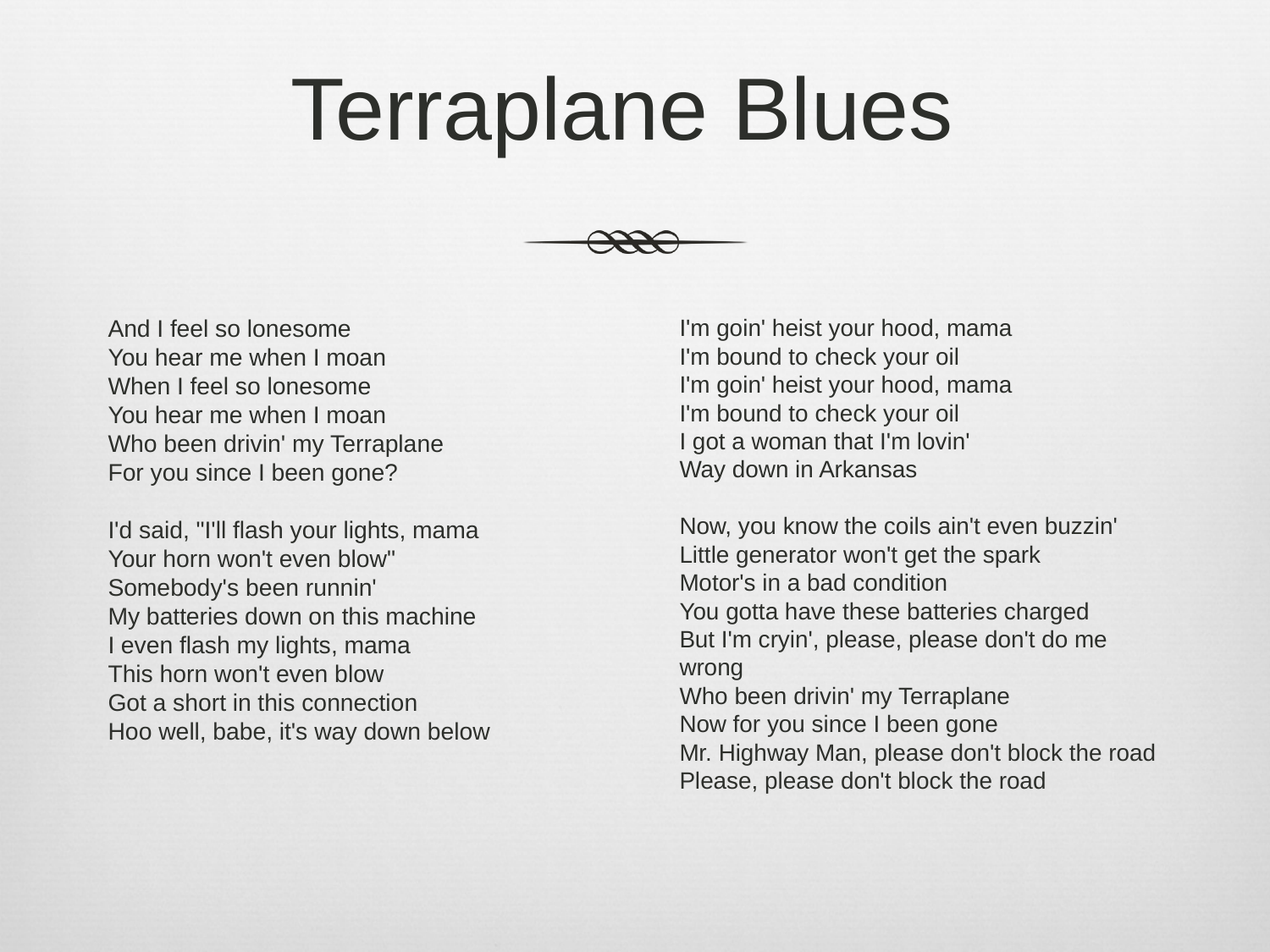

# Terraplane Blues
And I feel so lonesome
You hear me when I moan
When I feel so lonesome
You hear me when I moan
Who been drivin' my Terraplane
For you since I been gone?
I'd said, "I'll flash your lights, mama
Your horn won't even blow"
Somebody's been runnin'
My batteries down on this machine
I even flash my lights, mama
This horn won't even blow
Got a short in this connection
Hoo well, babe, it's way down below
I'm goin' heist your hood, mama
I'm bound to check your oil
I'm goin' heist your hood, mama
I'm bound to check your oil
I got a woman that I'm lovin'
Way down in Arkansas
Now, you know the coils ain't even buzzin'
Little generator won't get the spark
Motor's in a bad condition
You gotta have these batteries charged
But I'm cryin', please, please don't do me wrong
Who been drivin' my Terraplane
Now for you since I been gone
Mr. Highway Man, please don't block the road
Please, please don't block the road